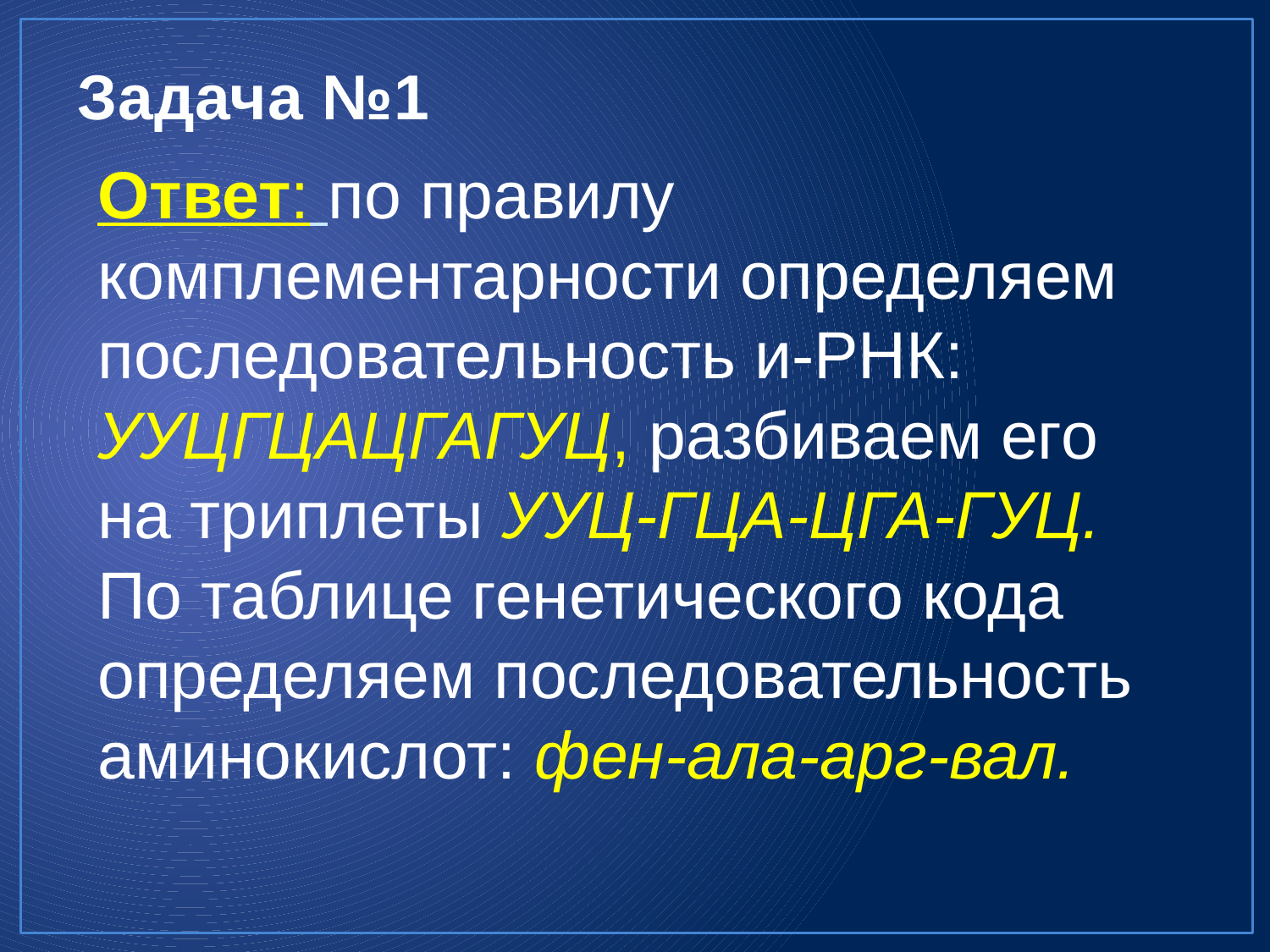

# Задача №1
Ответ: по правилу комплементарности определяем последовательность и-РНК: УУЦГЦАЦГАГУЦ, разбиваем его на триплеты УУЦ-ГЦА-ЦГА-ГУЦ. По таблице генетического кода определяем последовательность аминокислот: фен-ала-арг-вал.